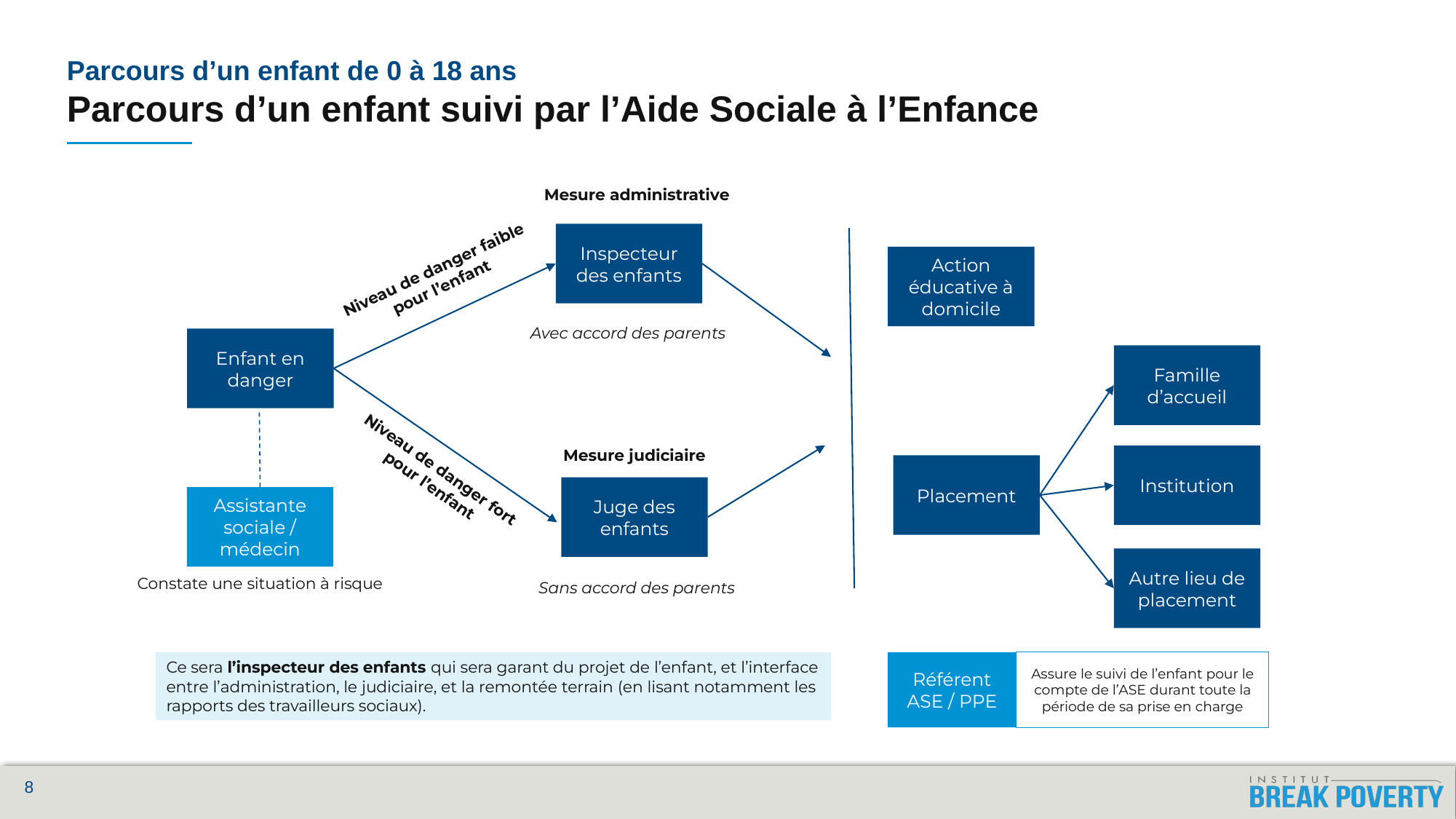

# Parcours d’un enfant de 0 à 18 ans Parcours d’un enfant suivi par l’Aide Sociale à l’Enfance
Mesure administrative
Inspecteur des enfants
Action éducative à domicile
Niveau de danger faible pour l’enfant
Avec accord des parents
Enfant en danger
Famille d’accueil
Mesure judiciaire
Institution
Niveau de danger fort pour l’enfant
Placement
Juge des enfants
Assistante sociale / médecin
Autre lieu de placement
Constate une situation à risque
Sans accord des parents
Référent
ASE / PPE
Assure le suivi de l’enfant pour le compte de l’ASE durant toute la période de sa prise en charge
Ce sera l’inspecteur des enfants qui sera garant du projet de l’enfant, et l’interface entre l’administration, le judiciaire, et la remontée terrain (en lisant notamment les rapports des travailleurs sociaux).
8